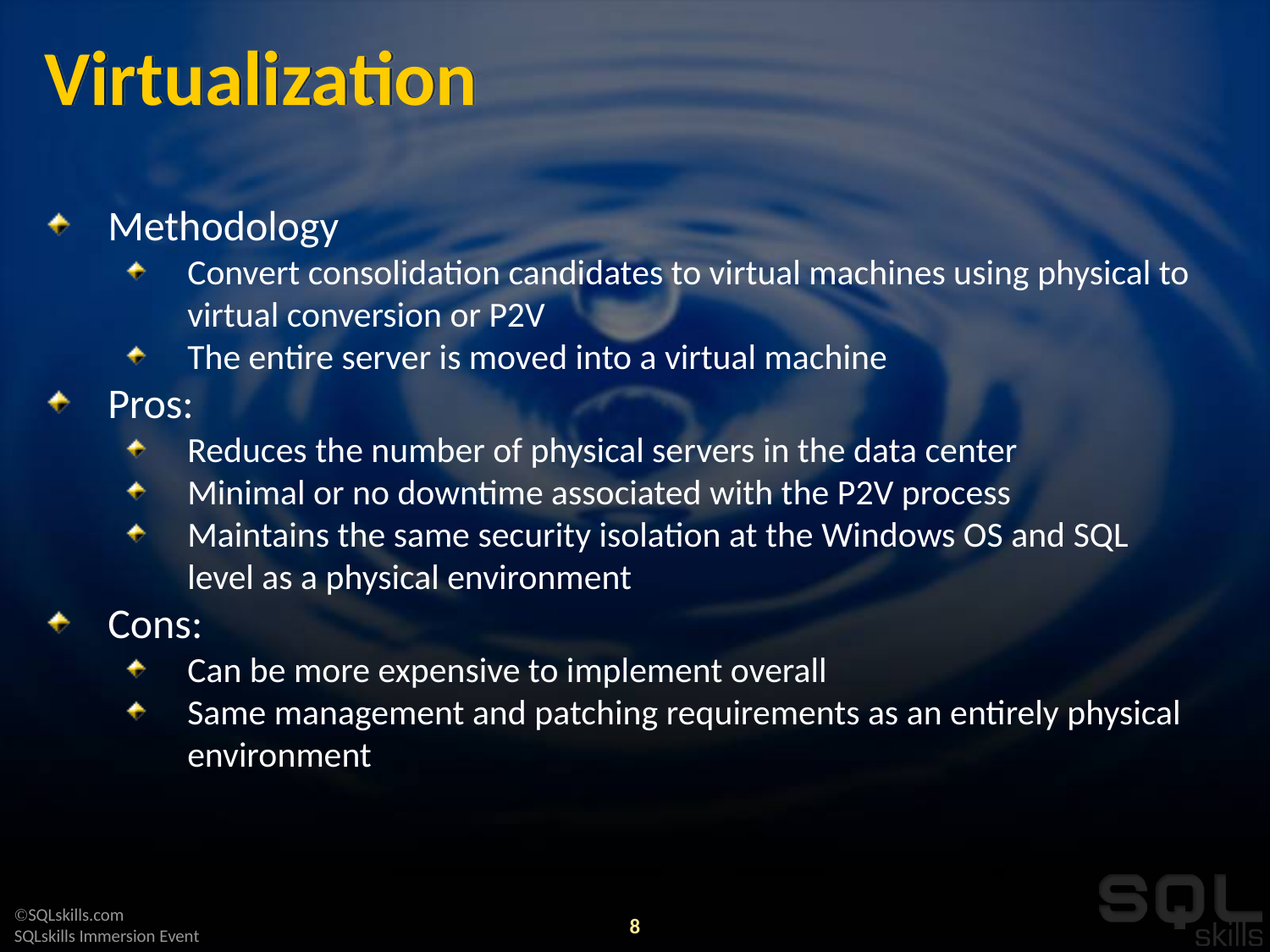

# Virtualization
Methodology
Convert consolidation candidates to virtual machines using physical to virtual conversion or P2V
The entire server is moved into a virtual machine
Pros:
Reduces the number of physical servers in the data center
Minimal or no downtime associated with the P2V process
Maintains the same security isolation at the Windows OS and SQL level as a physical environment
Cons:
Can be more expensive to implement overall
Same management and patching requirements as an entirely physical environment
8